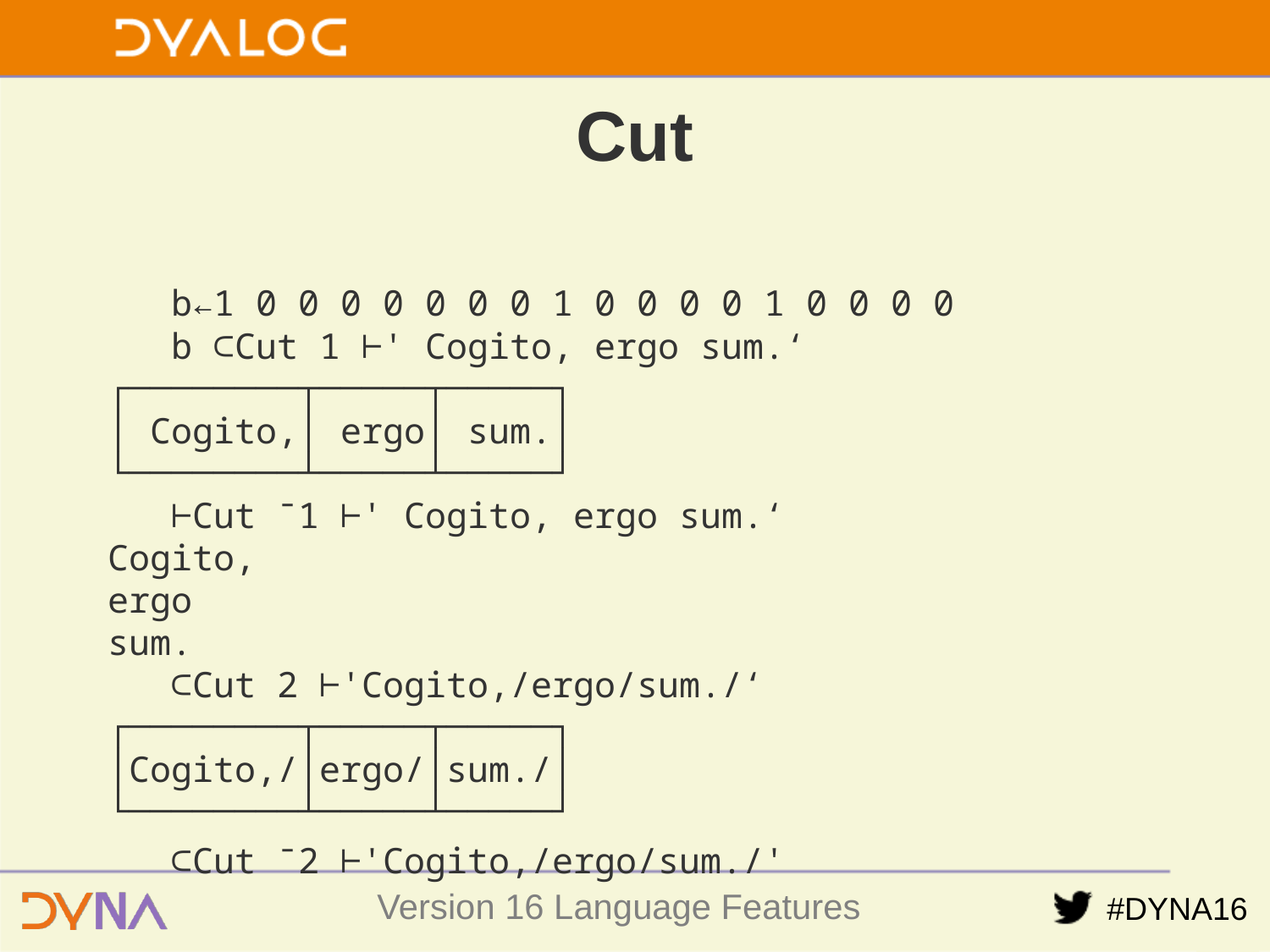

# Cut
   b←1 0 0 0 0 0 0 0 1 0 0 0 0 1 0 0 0 0
   b ⊂Cut 1 ⊢' Cogito, ergo sum.‘
┌────────┬─────┬─────┐
│ Cogito,│ ergo│ sum.│
└────────┴─────┴─────┘
   ⊢Cut ¯1 ⊢' Cogito, ergo sum.‘
Cogito,
ergo
sum.
   ⊂Cut 2 ⊢'Cogito,/ergo/sum./‘
┌────────┬─────┬─────┐
│Cogito,/│ergo/│sum./│
└────────┴─────┴─────┘
   ⊂Cut ¯2 ⊢'Cogito,/ergo/sum./'
Version 16 Language Features